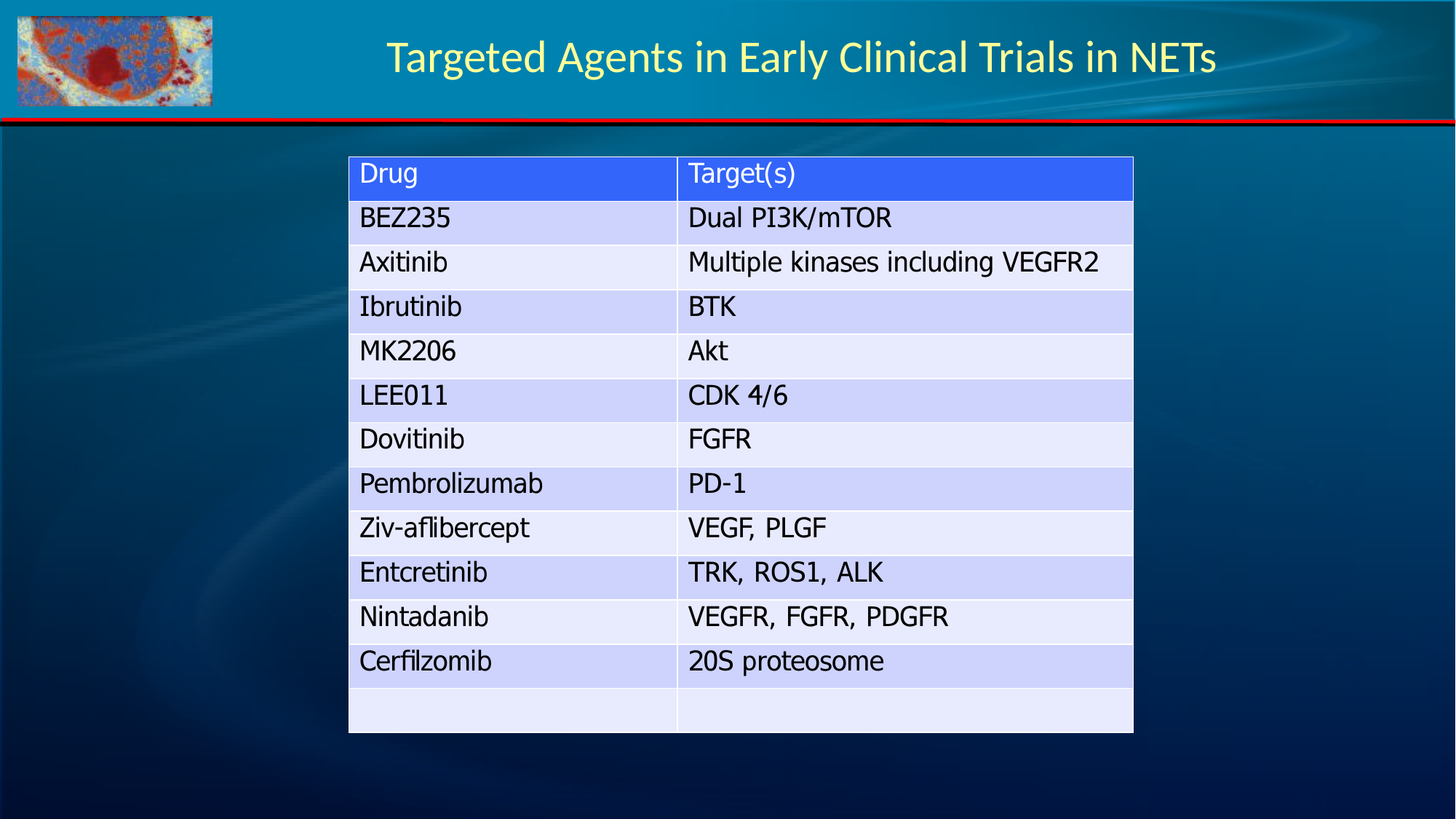

# Targeted Agents in Early Clinical Trials in NETs
| Drug | Target(s) |
| --- | --- |
| BEZ235 | Dual PI3K/mTOR |
| Axitinib | Multiple kinases including VEGFR2 |
| Ibrutinib | BTK |
| MK2206 | Akt |
| LEE011 | CDK 4/6 |
| Dovitinib | FGFR |
| Pembrolizumab | PD-1 |
| Ziv-aflibercept | VEGF, PLGF |
| Entcretinib | TRK, ROS1, ALK |
| Nintadanib | VEGFR, FGFR, PDGFR |
| Cerfilzomib | 20S proteosome |
|  |  |